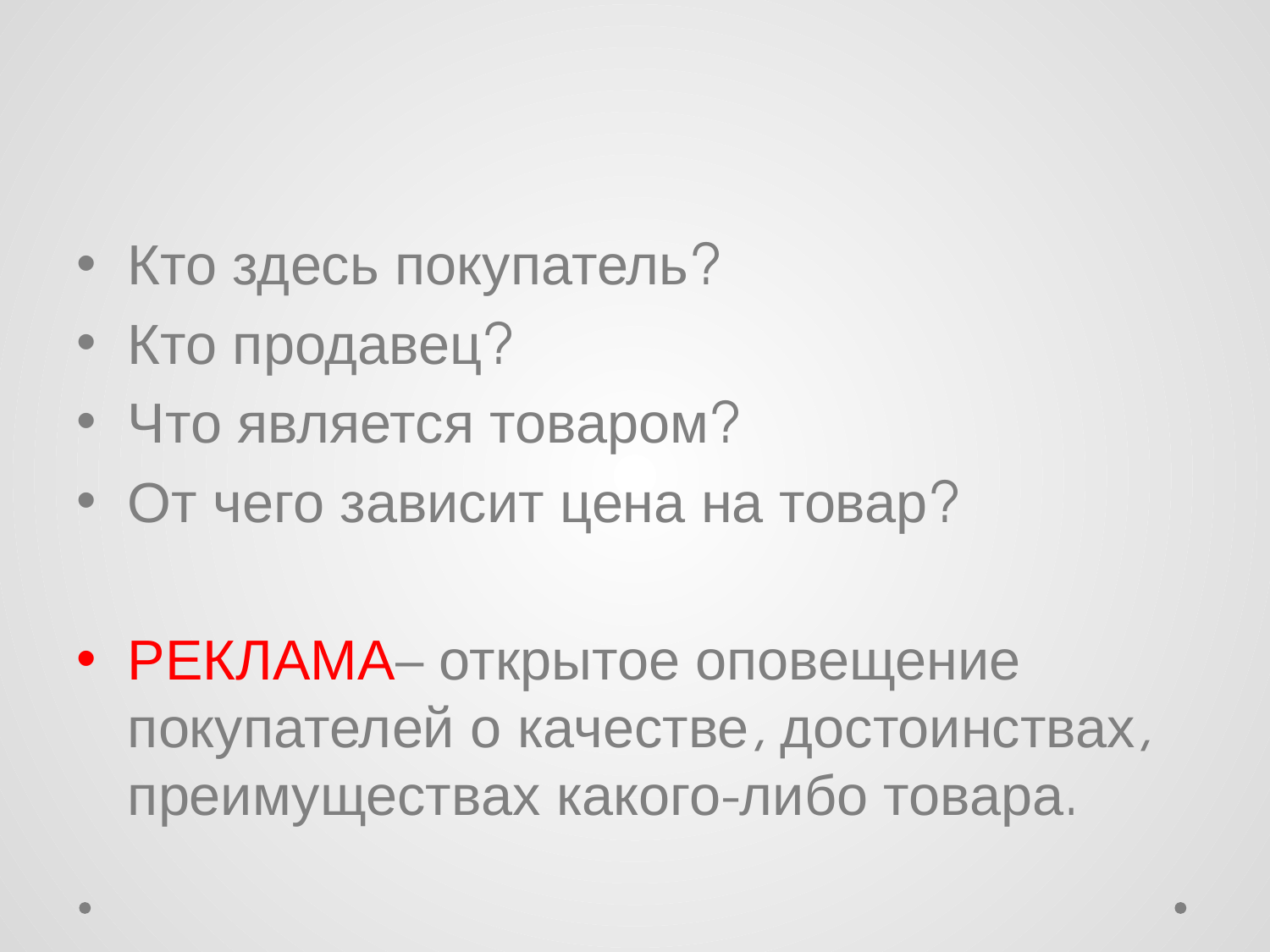

#
Кто здесь покупатель?
Кто продавец?
Что является товаром?
От чего зависит цена на товар?

РЕКЛАМА– открытое оповещение покупателей о качестве, достоинствах, преимуществах какого-либо товара.